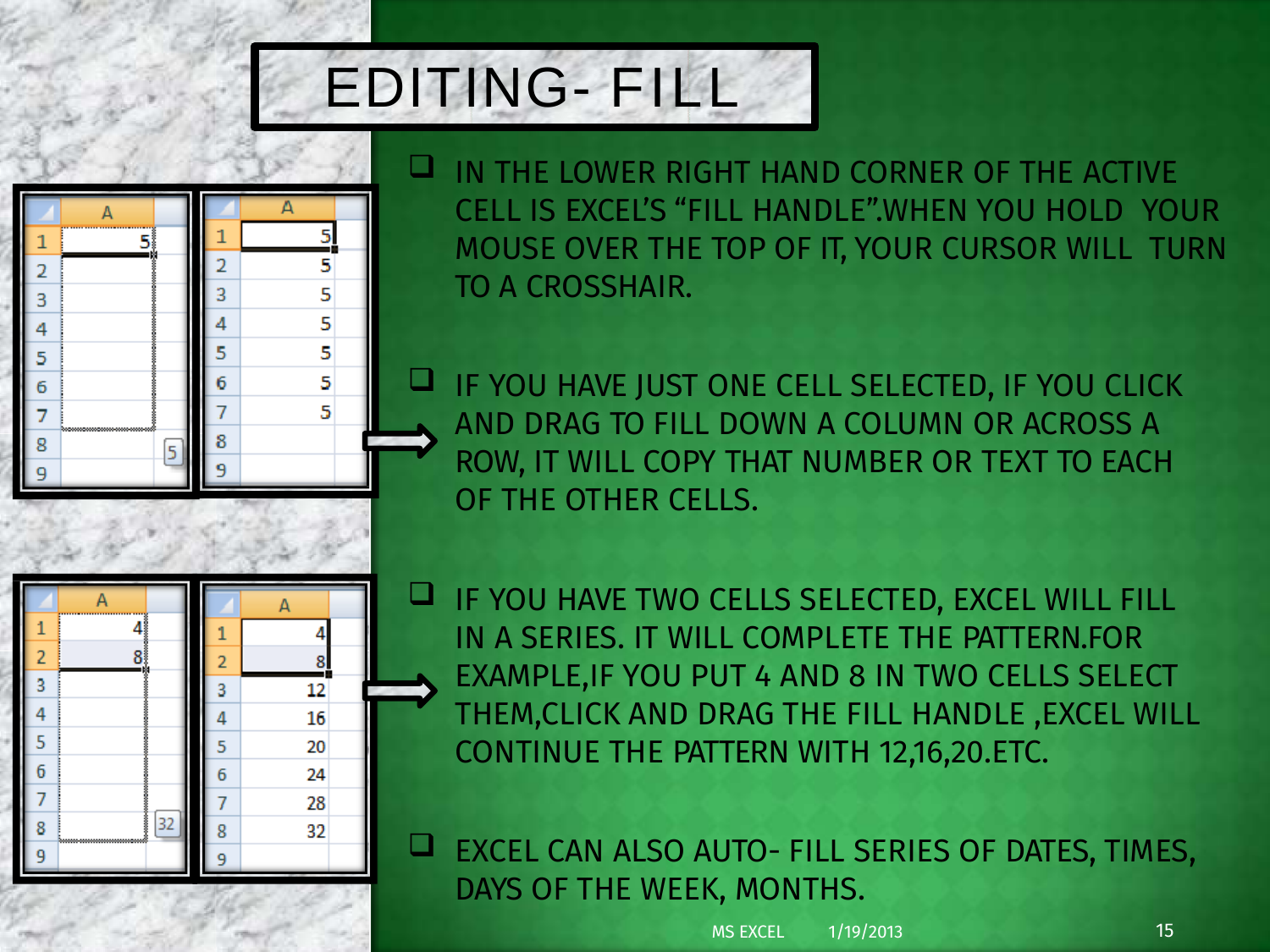

# EDITING- FILL
IN THE LOWER RIGHT HAND CORNER OF THE ACTIVE  CELL IS EXCEL’S “FILL HANDLE”.WHEN YOU HOLD  YOUR MOUSE OVER THE TOP OF IT, YOUR CURSOR WILL  TURN TO A CROSSHAIR.

IF YOU HAVE JUST ONE CELL SELECTED, IF YOU CLICK  AND DRAG TO FILL DOWN A COLUMN OR ACROSS A  ROW, IT WILL COPY THAT NUMBER OR TEXT TO EACH  OF THE OTHER CELLS.

IF YOU HAVE TWO CELLS SELECTED, EXCEL WILL FILL  IN A SERIES. IT WILL COMPLETE THE PATTERN.FOR  EXAMPLE,IF YOU PUT 4 AND 8 IN TWO CELLS SELECT  THEM,CLICK AND DRAG THE FILL HANDLE ,EXCEL WILL  CONTINUE THE PATTERN WITH 12,16,20.ETC.

EXCEL CAN ALSO AUTO- FILL SERIES OF DATES, TIMES,  DAYS OF THE WEEK, MONTHS.

15
1/19/2013
MS EXCEL